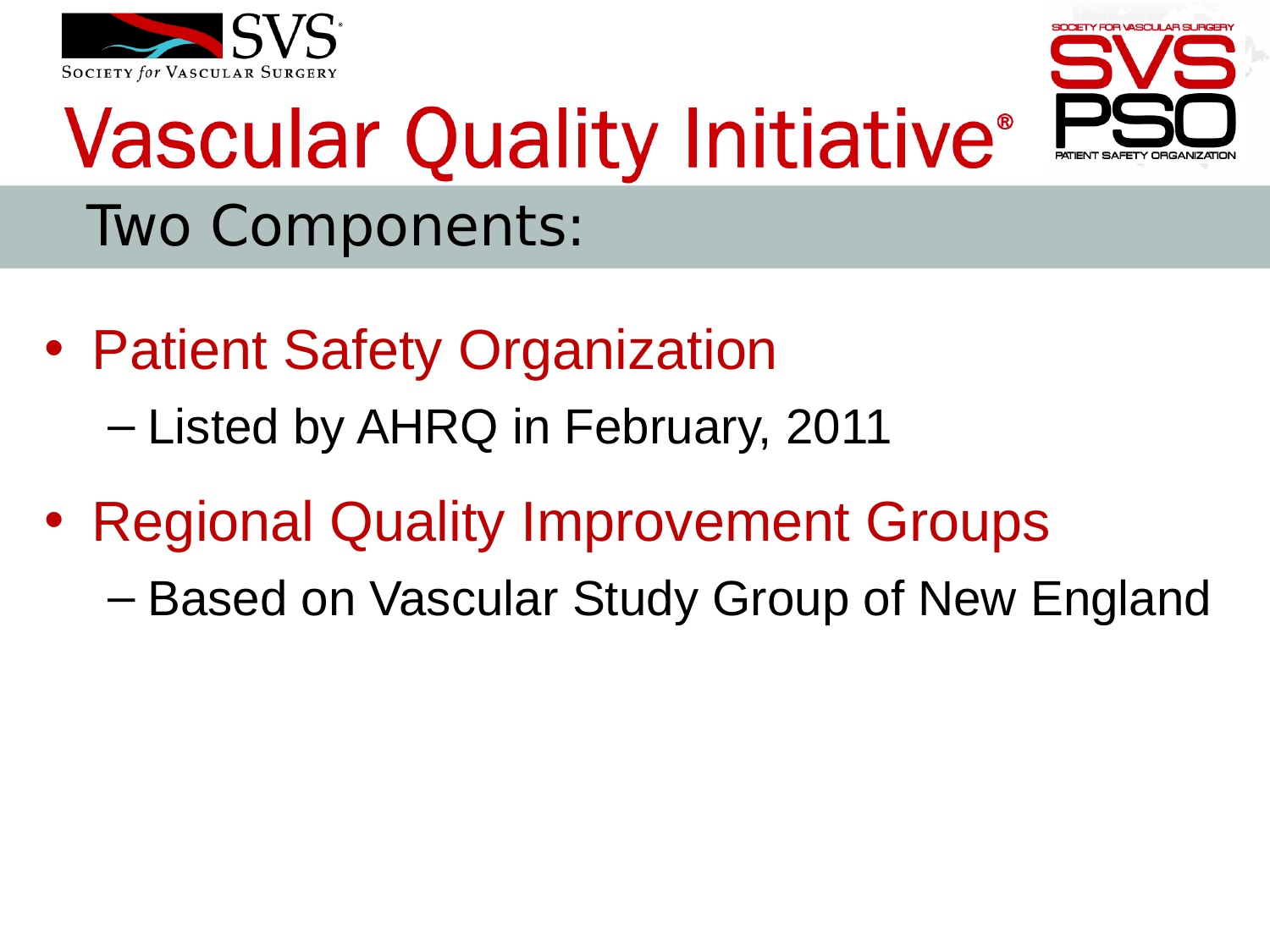

Two Components:
Patient Safety Organization
Listed by AHRQ in February, 2011
Regional Quality Improvement Groups
Based on Vascular Study Group of New England